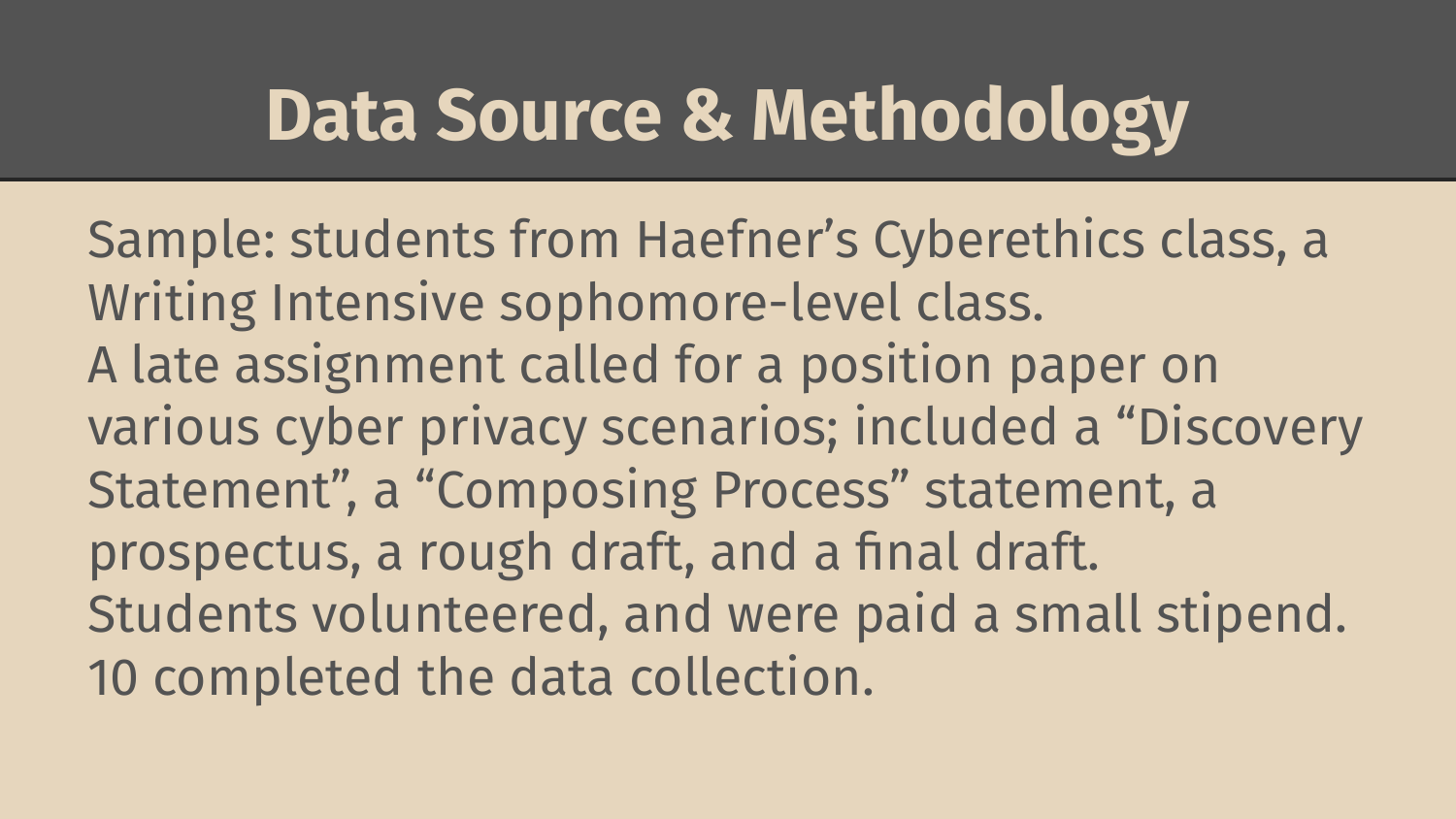

# Data Source & Methodology
Sample: students from Haefner’s Cyberethics class, a Writing Intensive sophomore-level class.
A late assignment called for a position paper on various cyber privacy scenarios; included a “Discovery Statement”, a “Composing Process” statement, a prospectus, a rough draft, and a final draft.
Students volunteered, and were paid a small stipend. 10 completed the data collection.